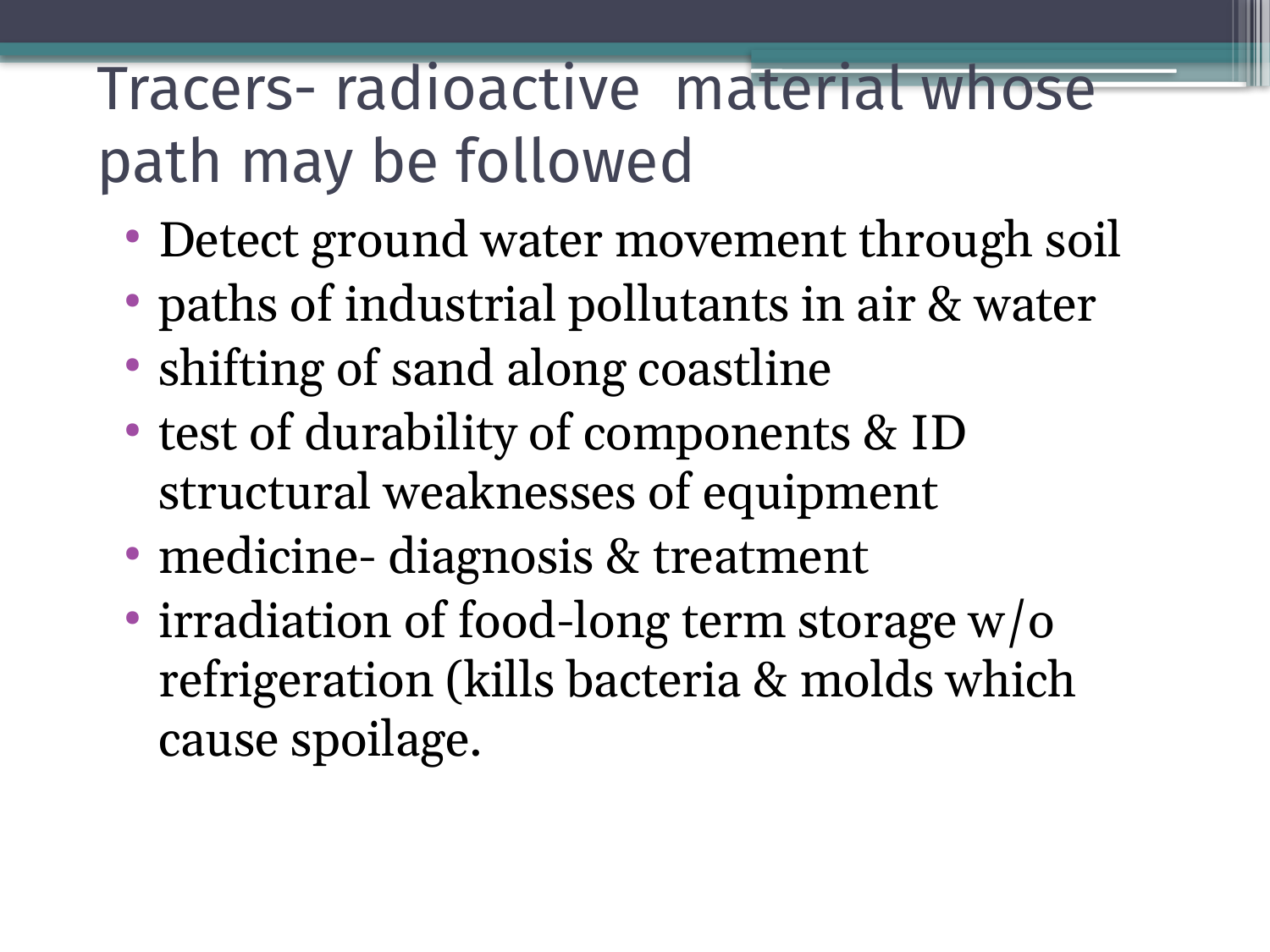

# Tracers- radioactive  material whose path may be followed
Detect ground water movement through soil
paths of industrial pollutants in air & water
shifting of sand along coastline
test of durability of components & ID structural weaknesses of equipment
medicine- diagnosis & treatment
irradiation of food-long term storage w/o refrigeration (kills bacteria & molds which cause spoilage.